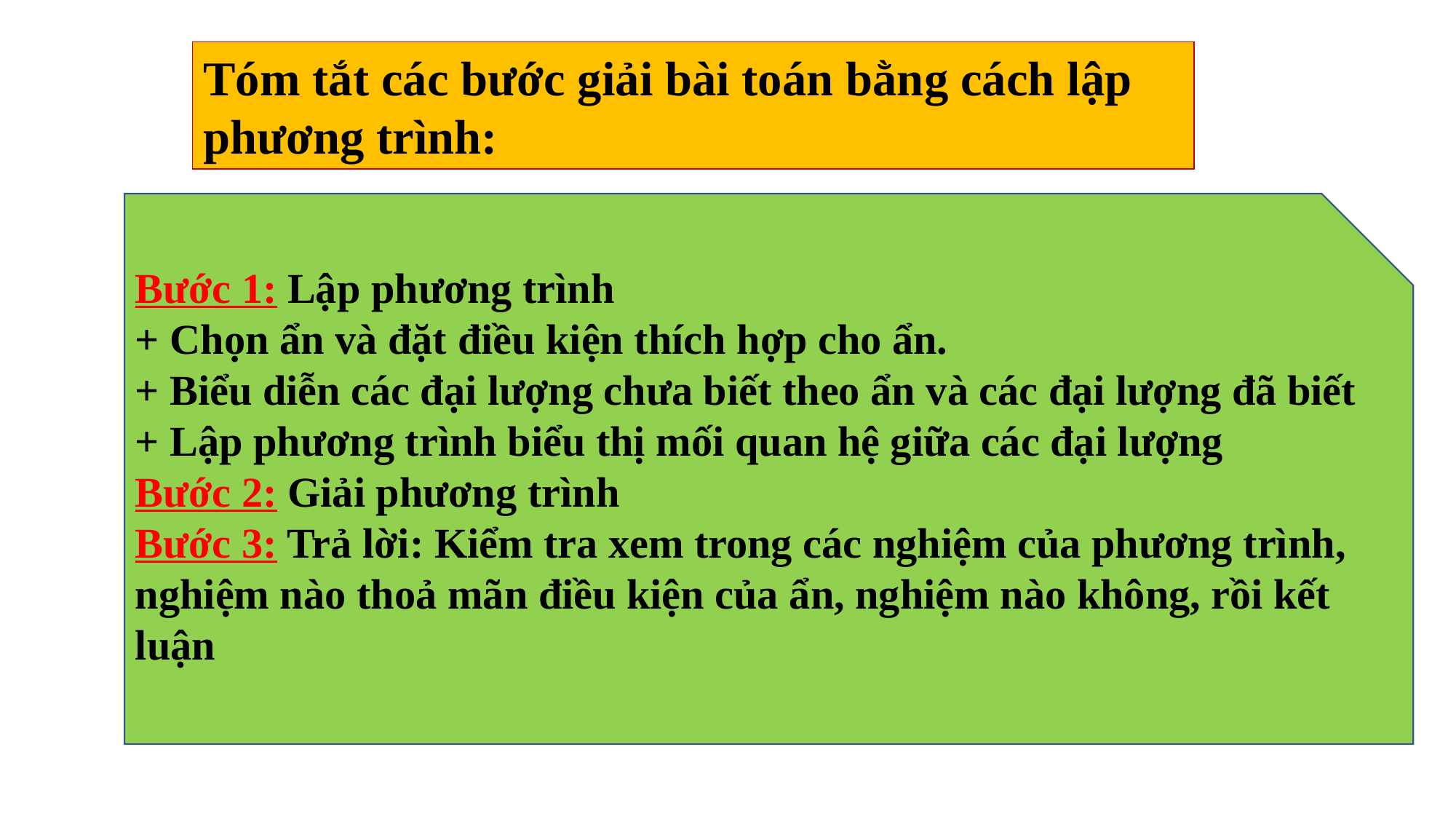

Tóm tắt các bước giải bài toán bằng cách lập phương trình:
Bước 1: Lập phương trình
+ Chọn ẩn và đặt điều kiện thích hợp cho ẩn.
+ Biểu diễn các đại lượng chưa biết theo ẩn và các đại lượng đã biết
+ Lập phương trình biểu thị mối quan hệ giữa các đại lượng
Bước 2: Giải phương trình
Bước 3: Trả lời: Kiểm tra xem trong các nghiệm của phương trình, nghiệm nào thoả mãn điều kiện của ẩn, nghiệm nào không, rồi kết luận